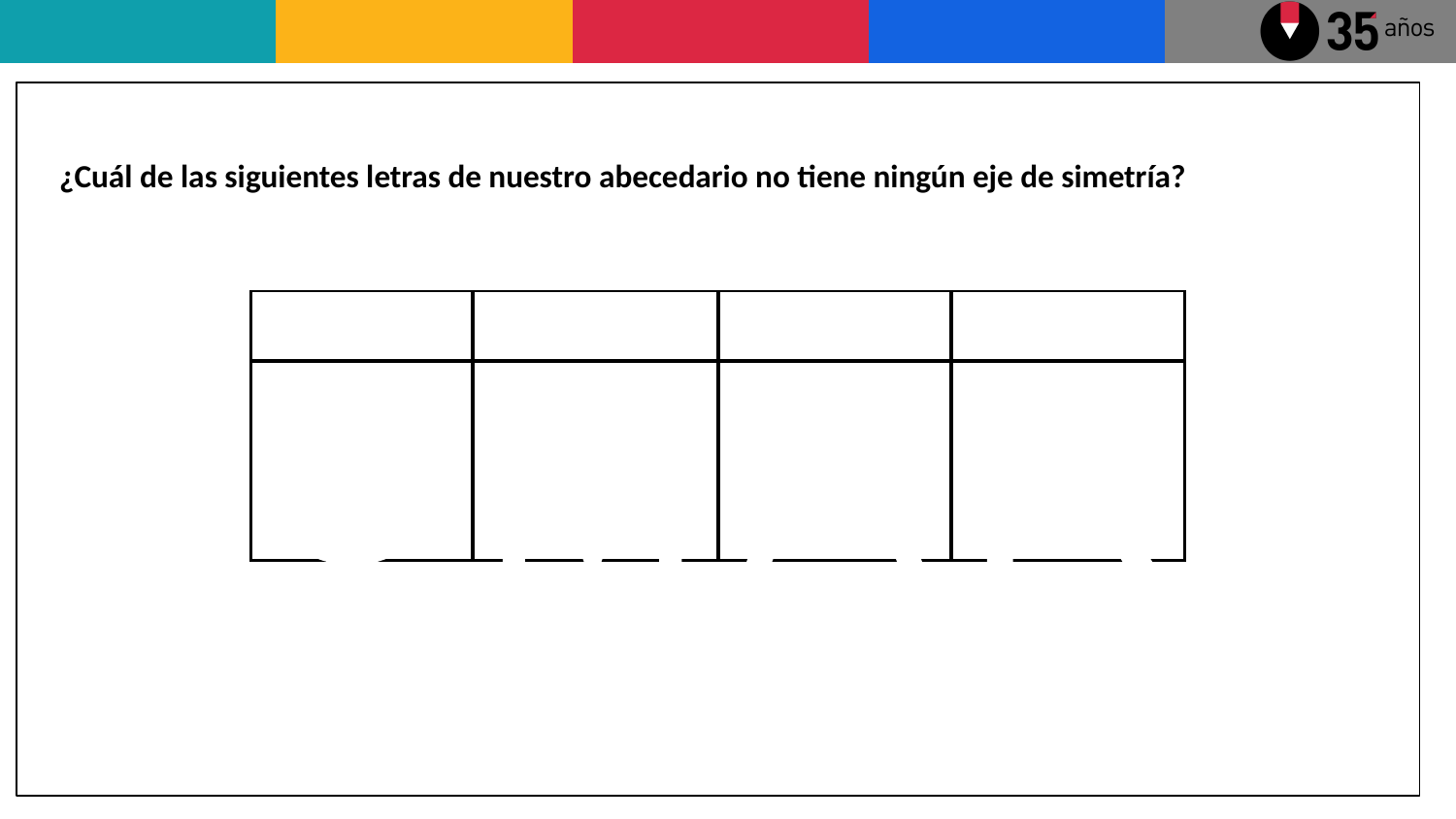

¿Cuál de las siguientes letras de nuestro abecedario no tiene ningún eje de simetría?

|  |  |  |  |
| --- | --- | --- | --- |
|  |  |  |  |
C
M
A
R